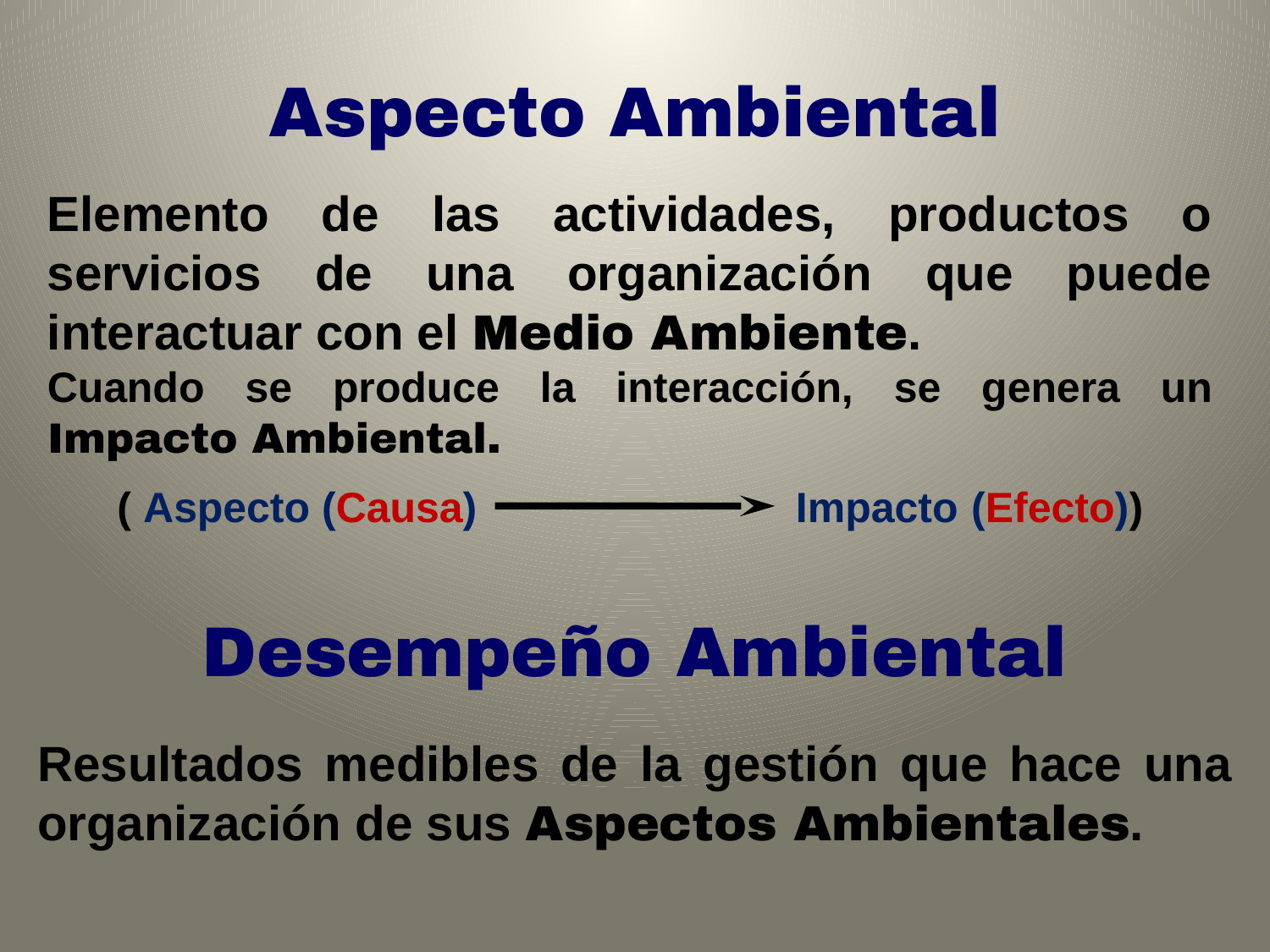

Aspecto Ambiental
Elemento de las actividades, productos o servicios de una organización que puede interactuar con el Medio Ambiente.
Cuando se produce la interacción, se genera un Impacto Ambiental.

( Aspecto (Causa)                           Impacto (Efecto))

Desempeño Ambiental
Resultados medibles de la gestión que hace una organización de sus Aspectos Ambientales.